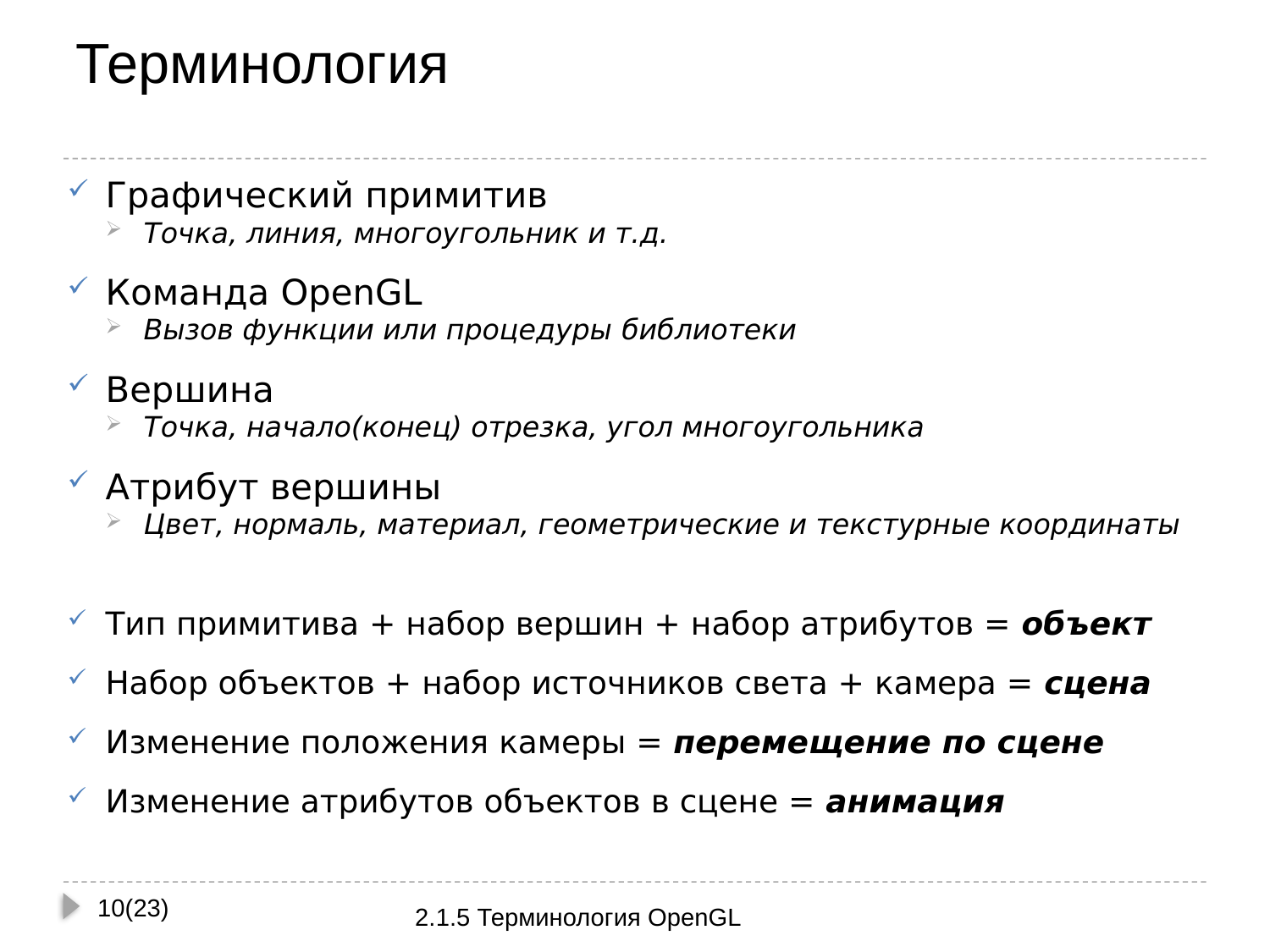

# Терминология
Графический примитив
Точка, линия, многоугольник и т.д.
Команда OpenGL
Вызов функции или процедуры библиотеки
Вершина
Точка, начало(конец) отрезка, угол многоугольника
Атрибут вершины
Цвет, нормаль, материал, геометрические и текстурные координаты
Тип примитива + набор вершин + набор атрибутов = объект
Набор объектов + набор источников света + камера = сцена
Изменение положения камеры = перемещение по сцене
Изменение атрибутов объектов в сцене = анимация
10(23)
2.1.5 Терминология OpenGL